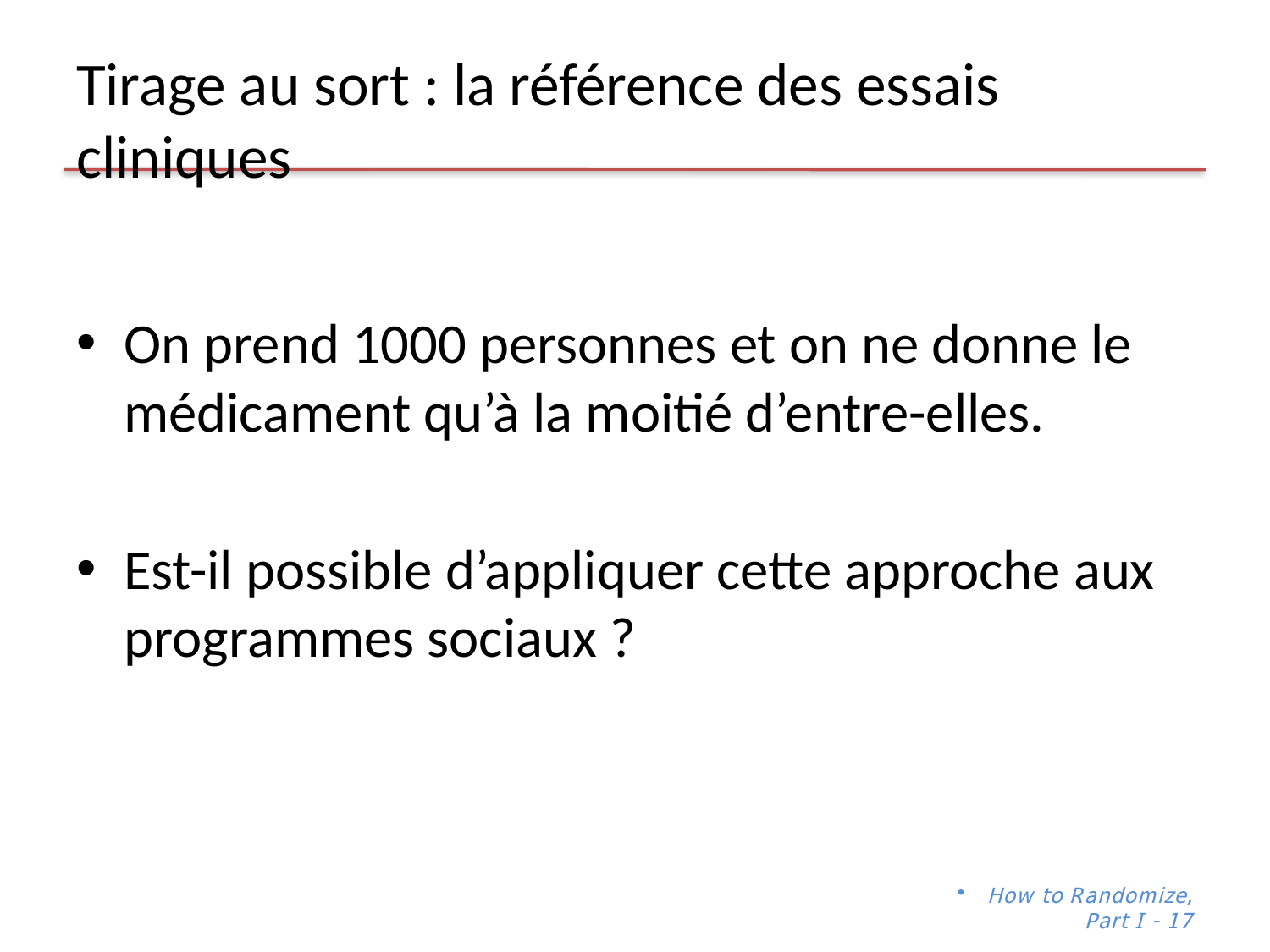

# Tirage au sort : la référence des essais cliniques

On prend 1000 personnes et on ne donne le médicament qu’à la moitié d’entre-elles.

Est-il possible d’appliquer cette approche aux programmes sociaux ?
How to Randomize, Part I - 17